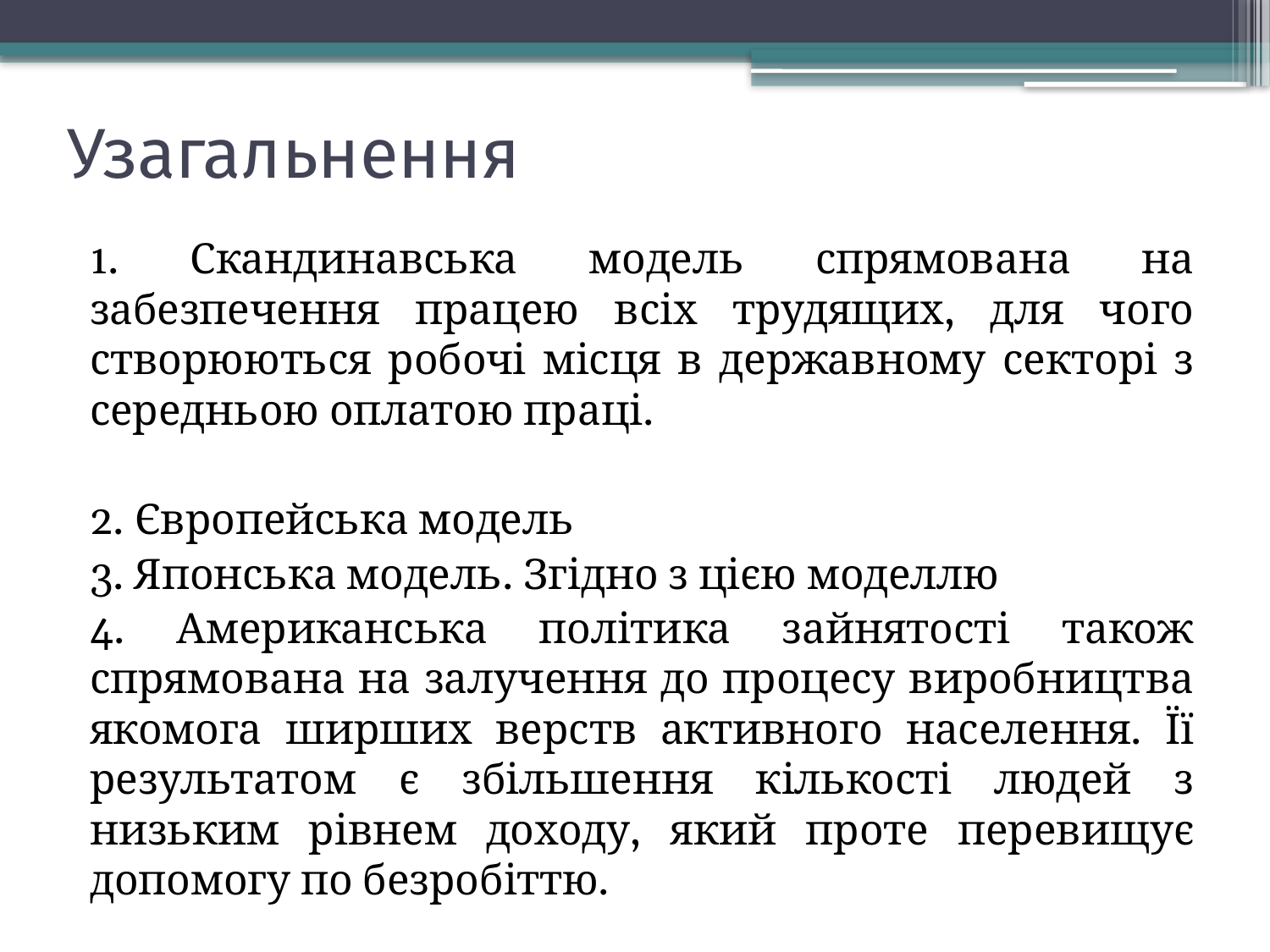

# Узагальнення
1. Скандинавська модель спрямована на забезпечення працею всіх трудящих, для чого створюються робочі місця в державному секторі з середньою оплатою праці.

2. Європейська модель
3. Японська модель. Згідно з цією моделлю
4. Американська політика зайнятості також спрямована на залучення до процесу виробництва якомога ширших верств активного населення. Її результатом є збільшення кількості людей з низьким рівнем доходу, який проте перевищує допомогу по безробіттю.